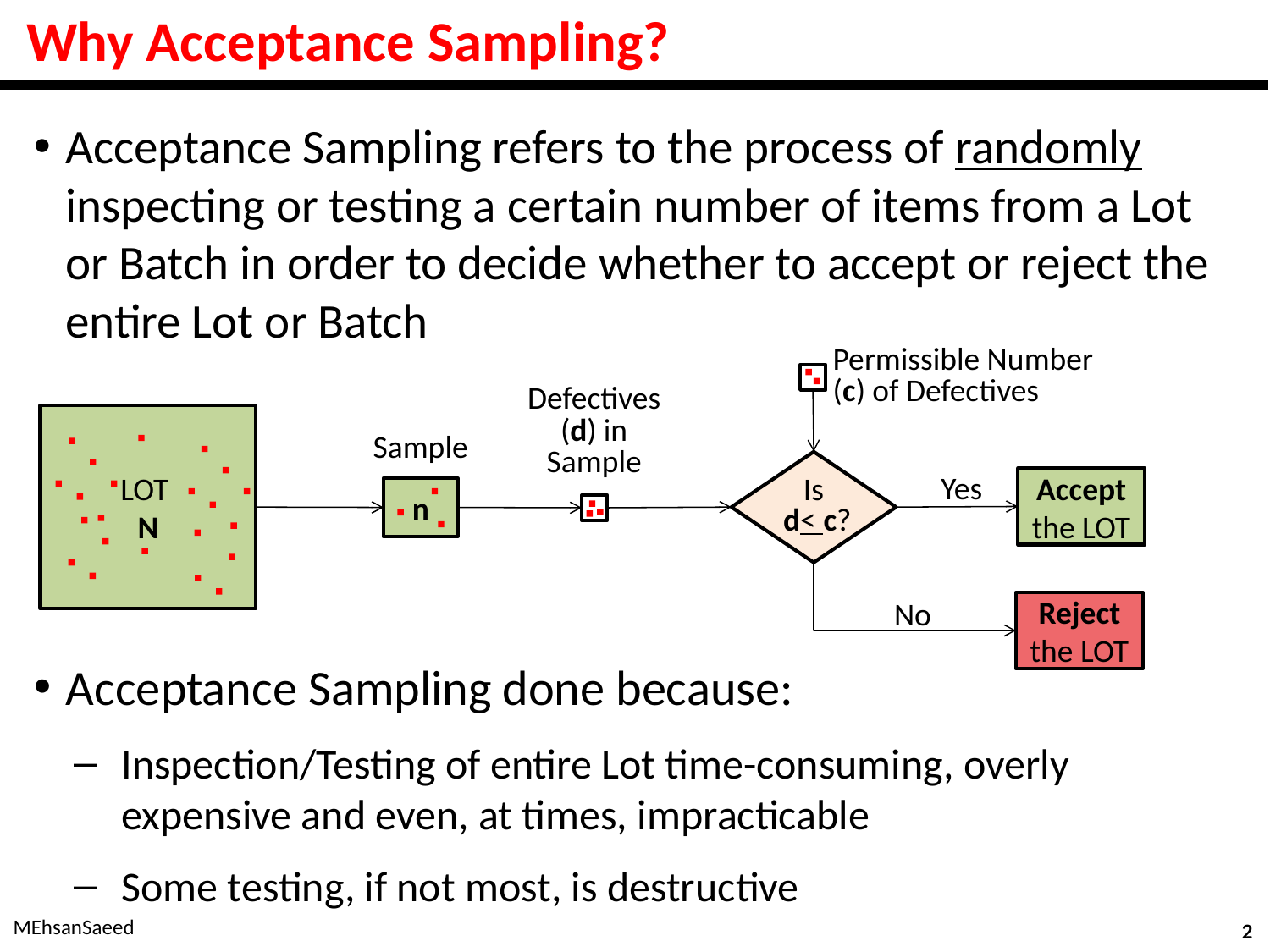

# Why Acceptance Sampling?
Acceptance Sampling refers to the process of randomly inspecting or testing a certain number of items from a Lot or Batch in order to decide whether to accept or reject the entire Lot or Batch
Permissible Number (c) of Defectives

Defectives (d) in Sample

LOT
N

Sample
n

Is
 d< c?
Yes
Accept the LOT
No
Reject the LOT
Acceptance Sampling done because:
Inspection/Testing of entire Lot time-consuming, overly expensive and even, at times, impracticable
Some testing, if not most, is destructive
MEhsanSaeed
2